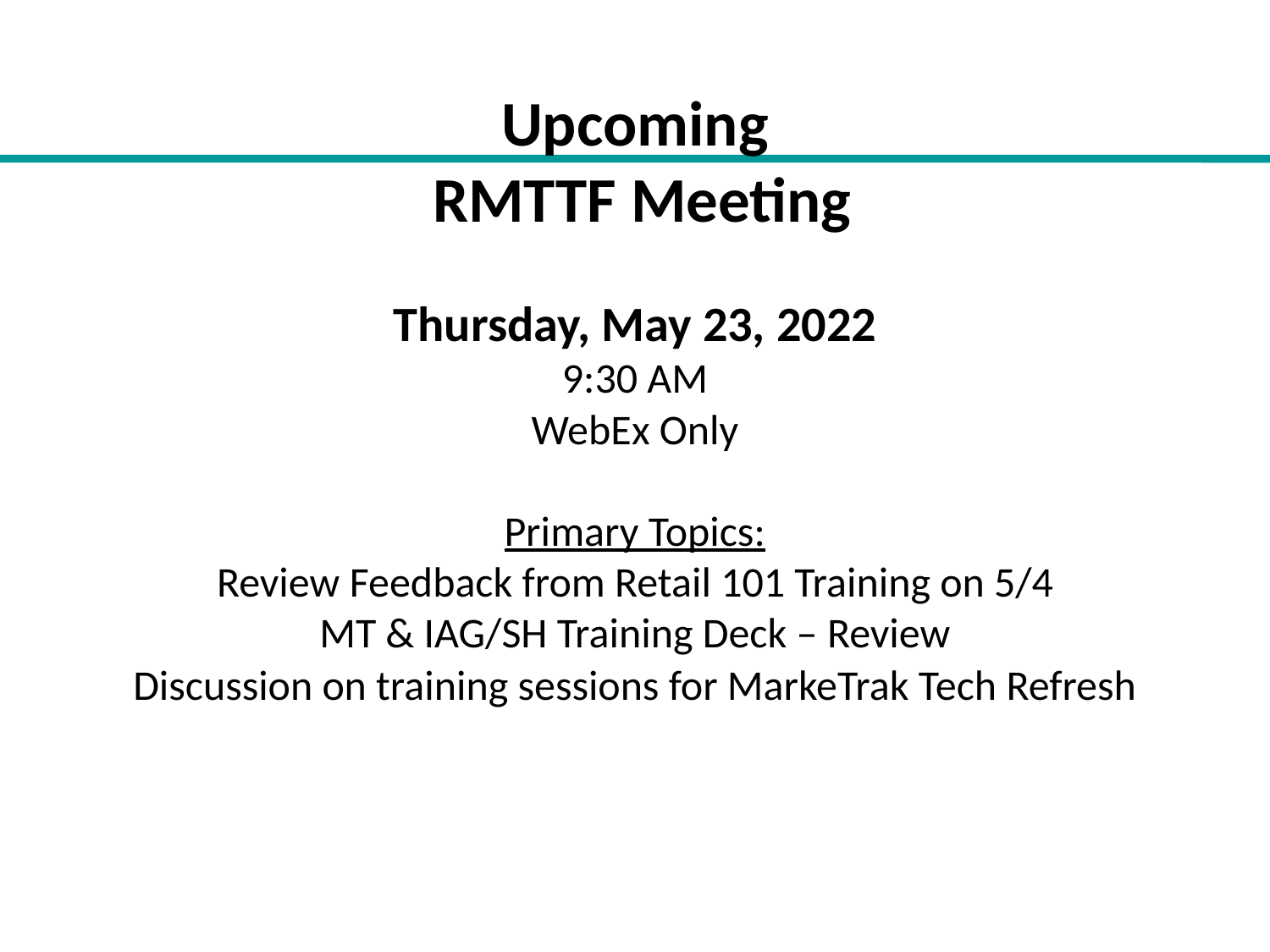

# Upcoming RMTTF Meeting
Thursday, May 23, 2022
9:30 AM
WebEx Only

Primary Topics:
Review Feedback from Retail 101 Training on 5/4
MT & IAG/SH Training Deck – Review
Discussion on training sessions for MarkeTrak Tech Refresh